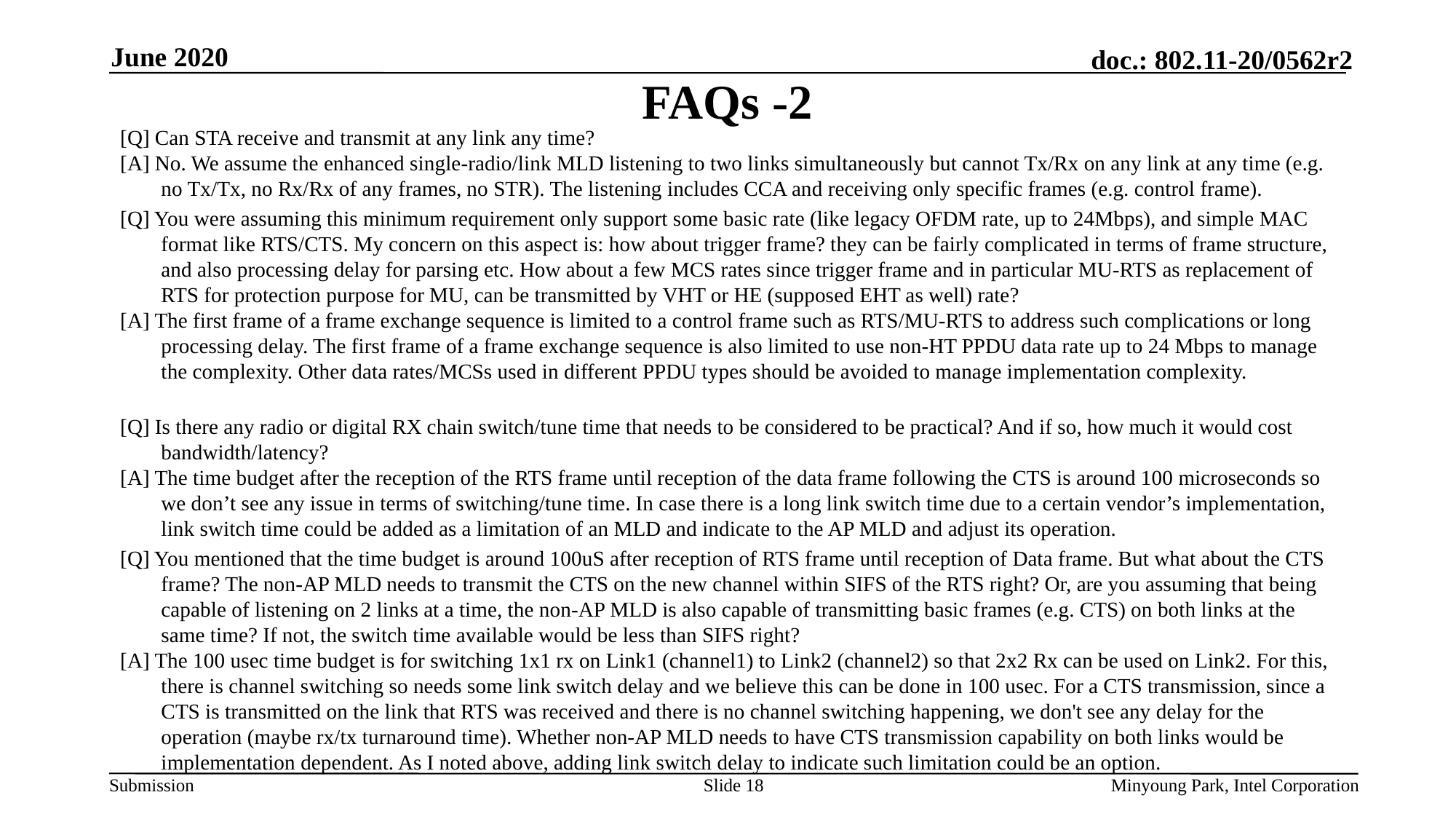

June 2020
# FAQs -2
[Q] Can STA receive and transmit at any link any time?
[A] No. We assume the enhanced single-radio/link MLD listening to two links simultaneously but cannot Tx/Rx on any link at any time (e.g. no Tx/Tx, no Rx/Rx of any frames, no STR). The listening includes CCA and receiving only specific frames (e.g. control frame).
[Q] You were assuming this minimum requirement only support some basic rate (like legacy OFDM rate, up to 24Mbps), and simple MAC format like RTS/CTS. My concern on this aspect is: how about trigger frame? they can be fairly complicated in terms of frame structure, and also processing delay for parsing etc. How about a few MCS rates since trigger frame and in particular MU-RTS as replacement of RTS for protection purpose for MU, can be transmitted by VHT or HE (supposed EHT as well) rate?
[A] The first frame of a frame exchange sequence is limited to a control frame such as RTS/MU-RTS to address such complications or long processing delay. The first frame of a frame exchange sequence is also limited to use non-HT PPDU data rate up to 24 Mbps to manage the complexity. Other data rates/MCSs used in different PPDU types should be avoided to manage implementation complexity.

[Q] Is there any radio or digital RX chain switch/tune time that needs to be considered to be practical? And if so, how much it would cost bandwidth/latency?
[A] The time budget after the reception of the RTS frame until reception of the data frame following the CTS is around 100 microseconds so we don’t see any issue in terms of switching/tune time. In case there is a long link switch time due to a certain vendor’s implementation, link switch time could be added as a limitation of an MLD and indicate to the AP MLD and adjust its operation.
[Q] You mentioned that the time budget is around 100uS after reception of RTS frame until reception of Data frame. But what about the CTS frame? The non-AP MLD needs to transmit the CTS on the new channel within SIFS of the RTS right? Or, are you assuming that being capable of listening on 2 links at a time, the non-AP MLD is also capable of transmitting basic frames (e.g. CTS) on both links at the same time? If not, the switch time available would be less than SIFS right?
[A] The 100 usec time budget is for switching 1x1 rx on Link1 (channel1) to Link2 (channel2) so that 2x2 Rx can be used on Link2. For this, there is channel switching so needs some link switch delay and we believe this can be done in 100 usec. For a CTS transmission, since a CTS is transmitted on the link that RTS was received and there is no channel switching happening, we don't see any delay for the operation (maybe rx/tx turnaround time). Whether non-AP MLD needs to have CTS transmission capability on both links would be implementation dependent. As I noted above, adding link switch delay to indicate such limitation could be an option.

Slide 18
Minyoung Park, Intel Corporation